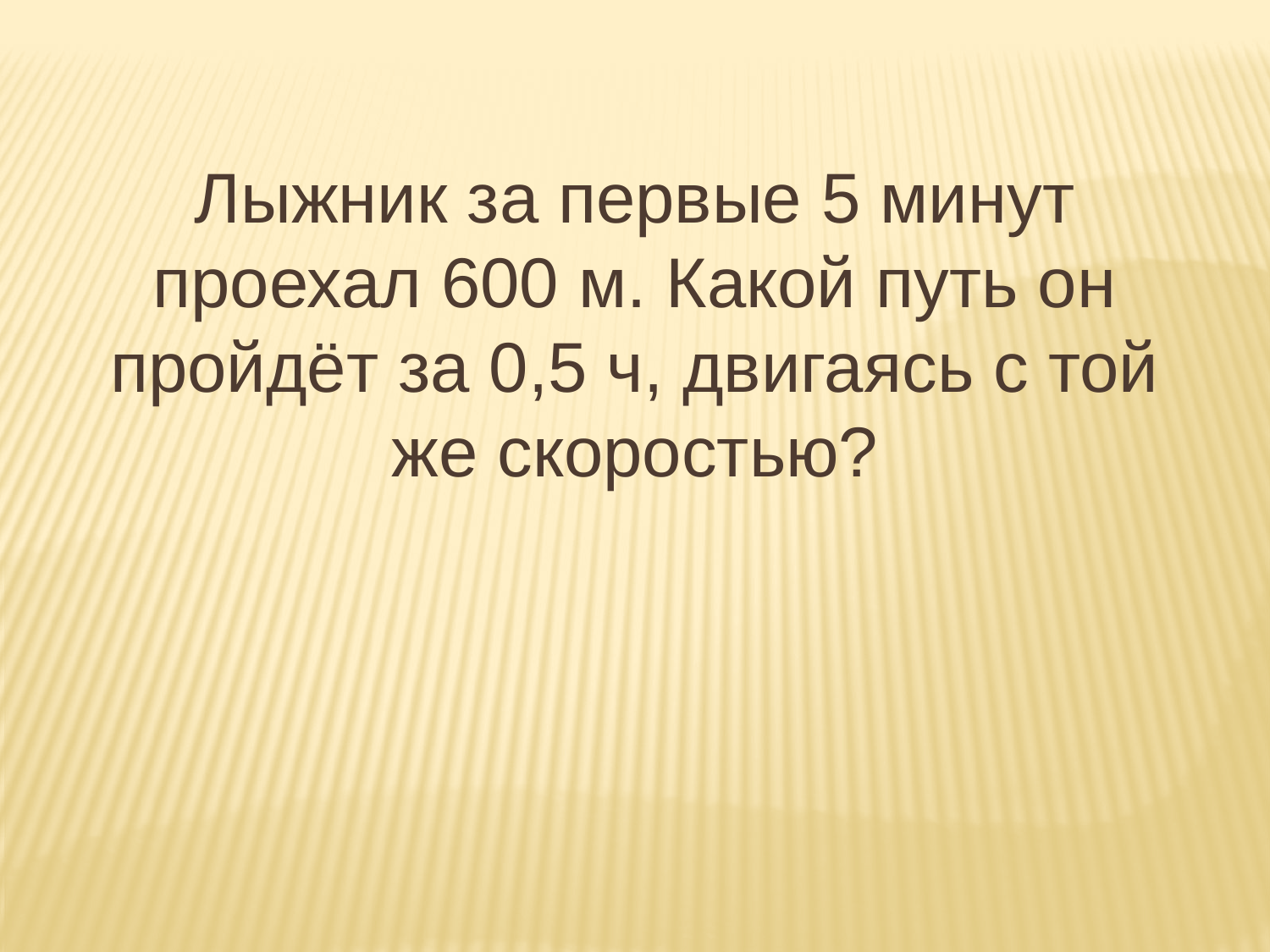

Лыжник за первые 5 минут проехал 600 м. Какой путь он пройдёт за 0,5 ч, двигаясь с той же скоростью?